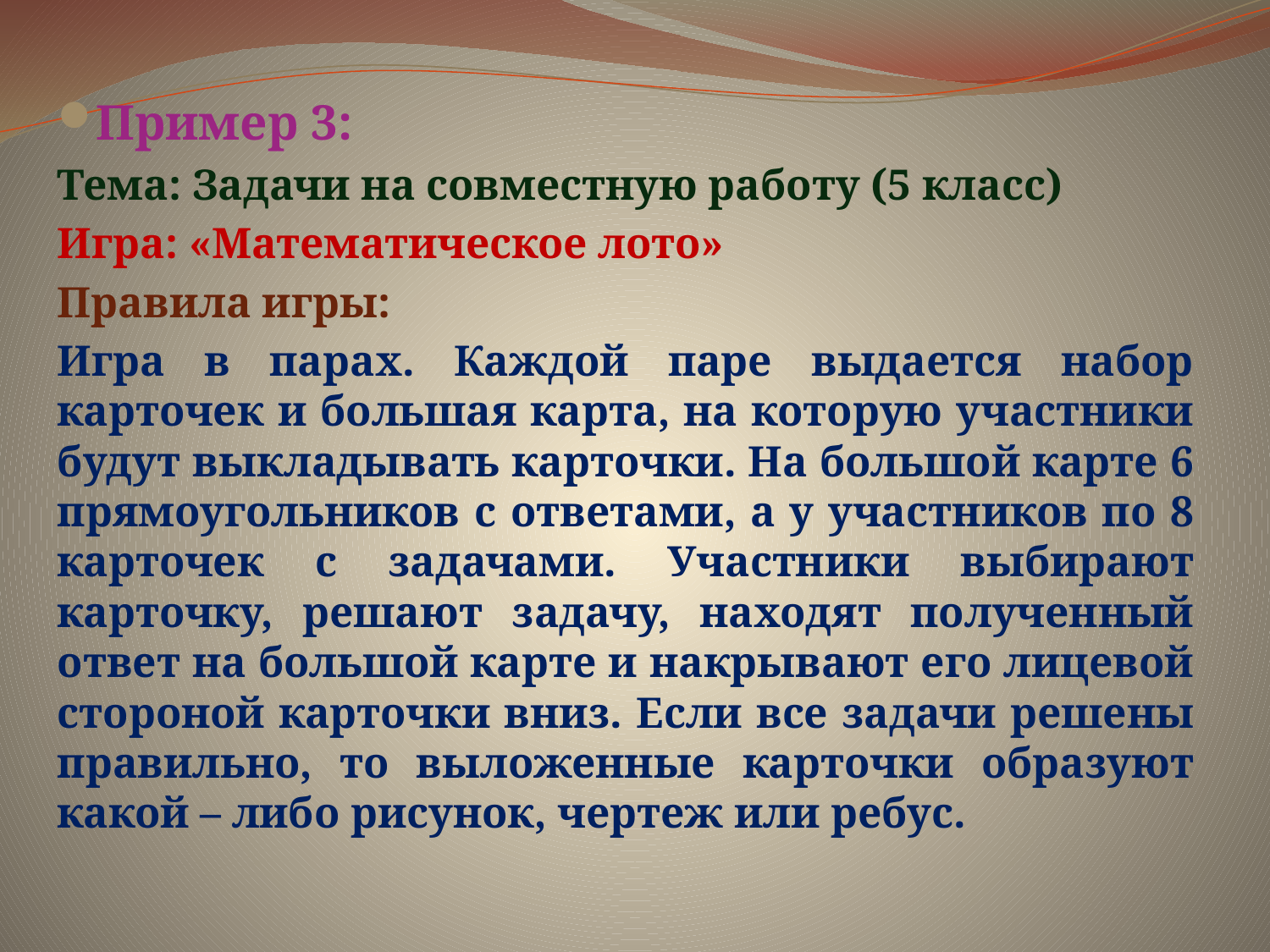

Пример 3:
Тема: Задачи на совместную работу (5 класс)
Игра: «Математическое лото»
Правила игры:
Игра в парах. Каждой паре выдается набор карточек и большая карта, на которую участники будут выкладывать карточки. На большой карте 6 прямоугольников с ответами, а у участников по 8 карточек с задачами. Участники выбирают карточку, решают задачу, находят полученный ответ на большой карте и накрывают его лицевой стороной карточки вниз. Если все задачи решены правильно, то выложенные карточки образуют какой – либо рисунок, чертеж или ребус.